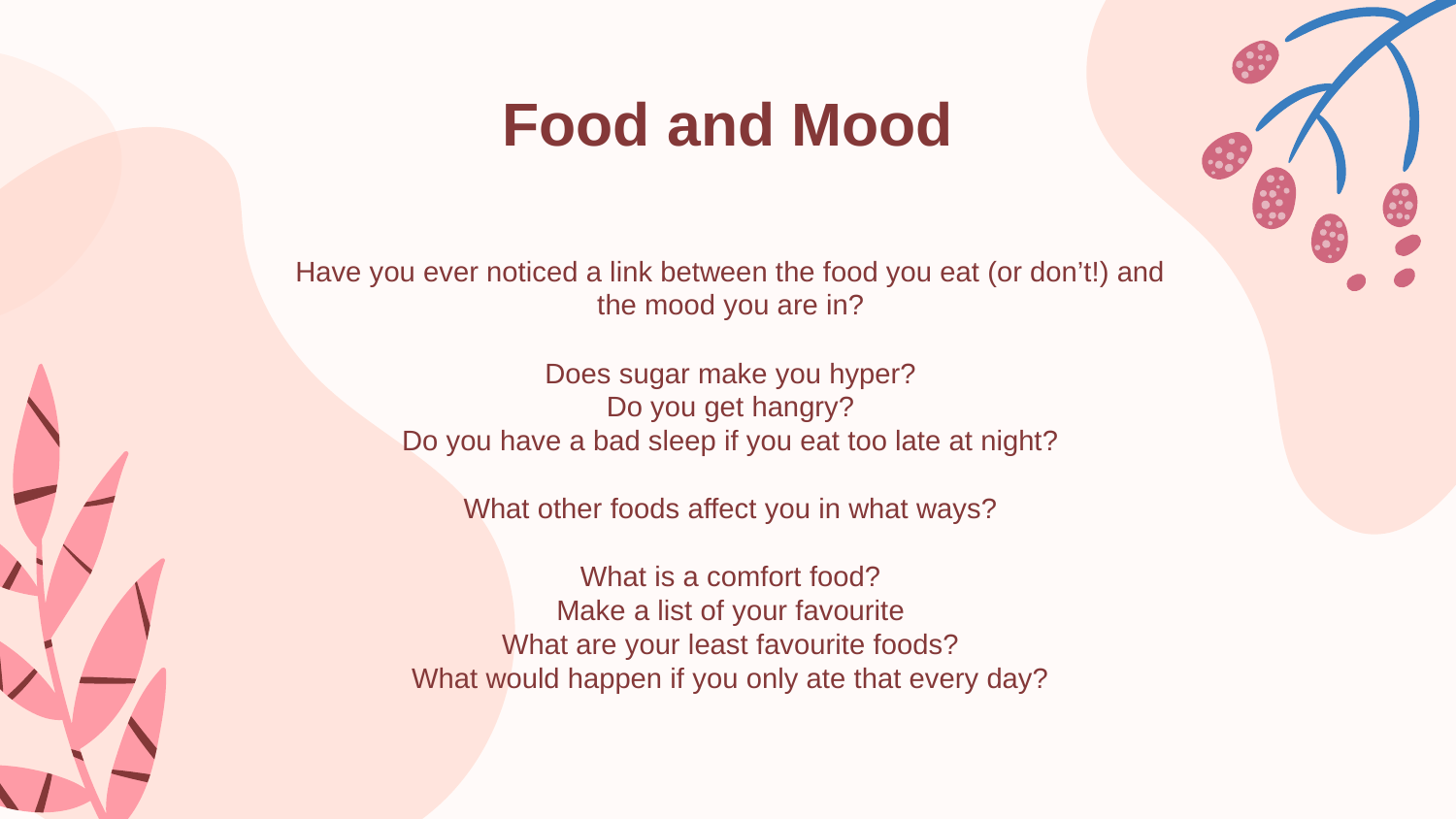

# Food and Mood
Have you ever noticed a link between the food you eat (or don’t!) and the mood you are in?

Does sugar make you hyper?
Do you get hangry?
Do you have a bad sleep if you eat too late at night?

What other foods affect you in what ways?

What is a comfort food?
Make a list of your favourite
What are your least favourite foods?
What would happen if you only ate that every day?